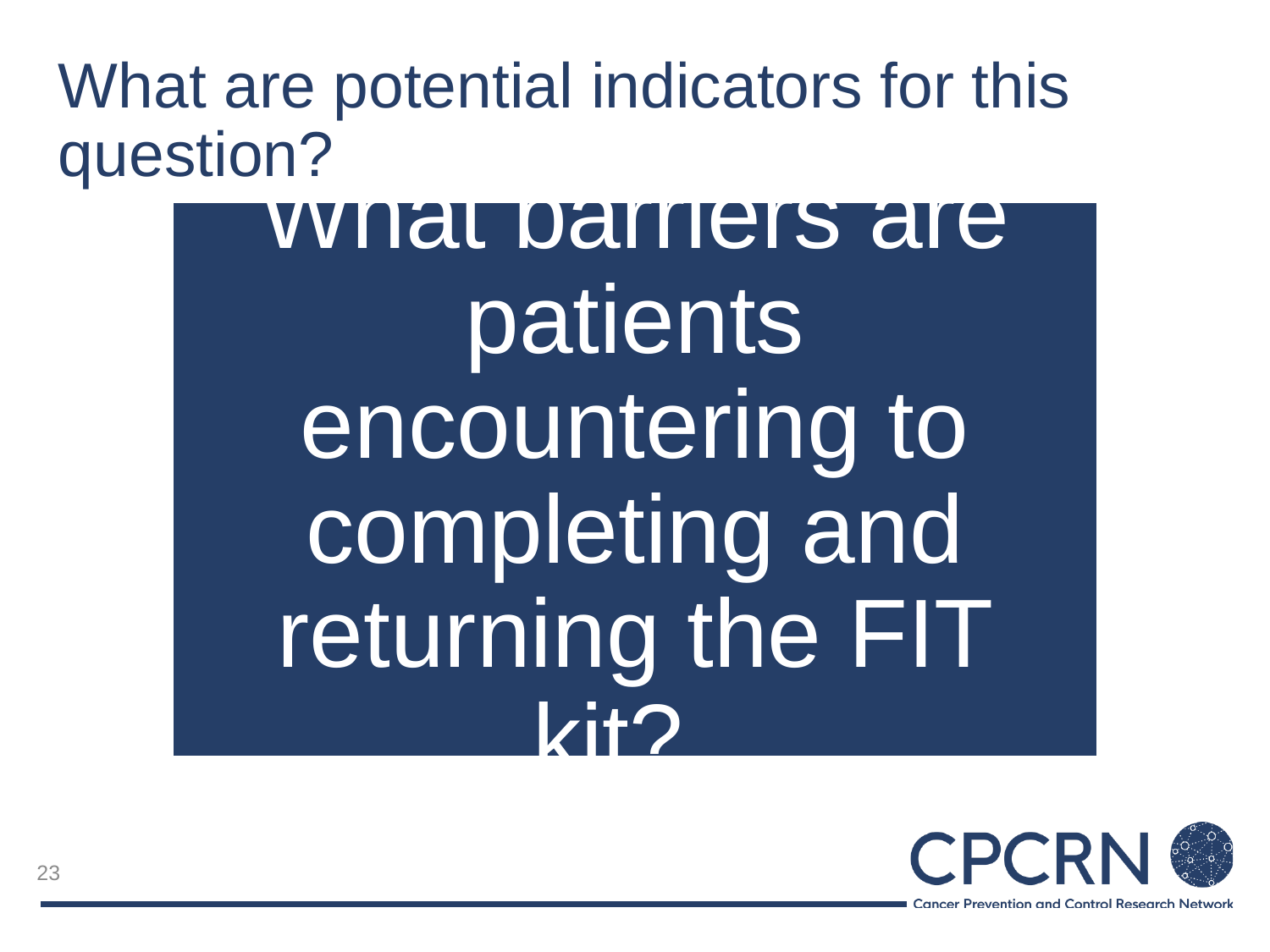

# What are potential indicators for this question?
What barriers are patients encountering to completing and returning the FIT kit?
23